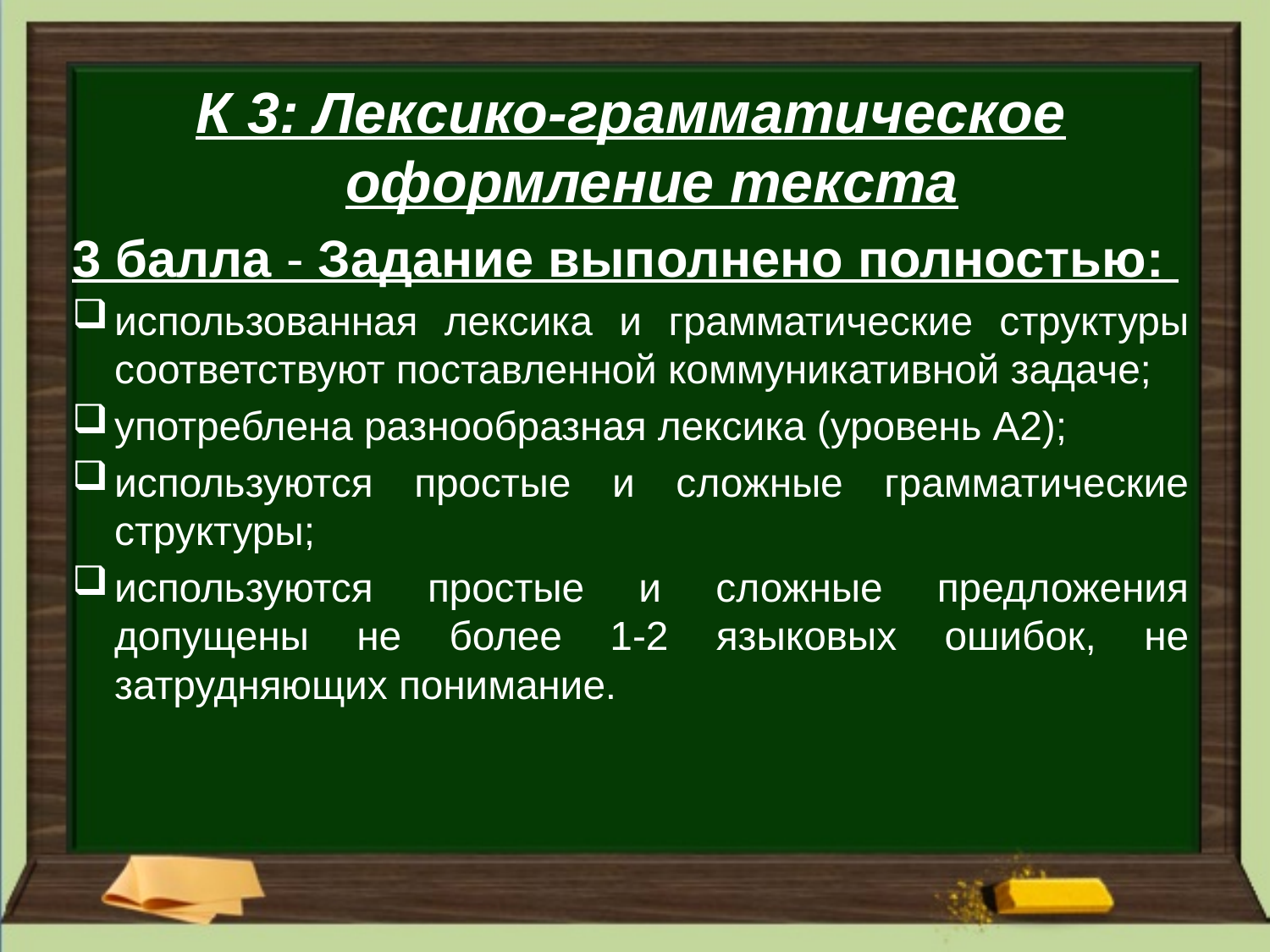

К 3: Лексико-грамматическое оформление текста
3 балла - Задание выполнено полностью:
использованная лексика и грамматические структуры соответствуют поставленной коммуникативной задаче;
употреблена разнообразная лексика (уровень А2);
используются простые и сложные грамматические структуры;
используются простые и сложные предложения допущены не более 1-2 языковых ошибок, не затрудняющих понимание.